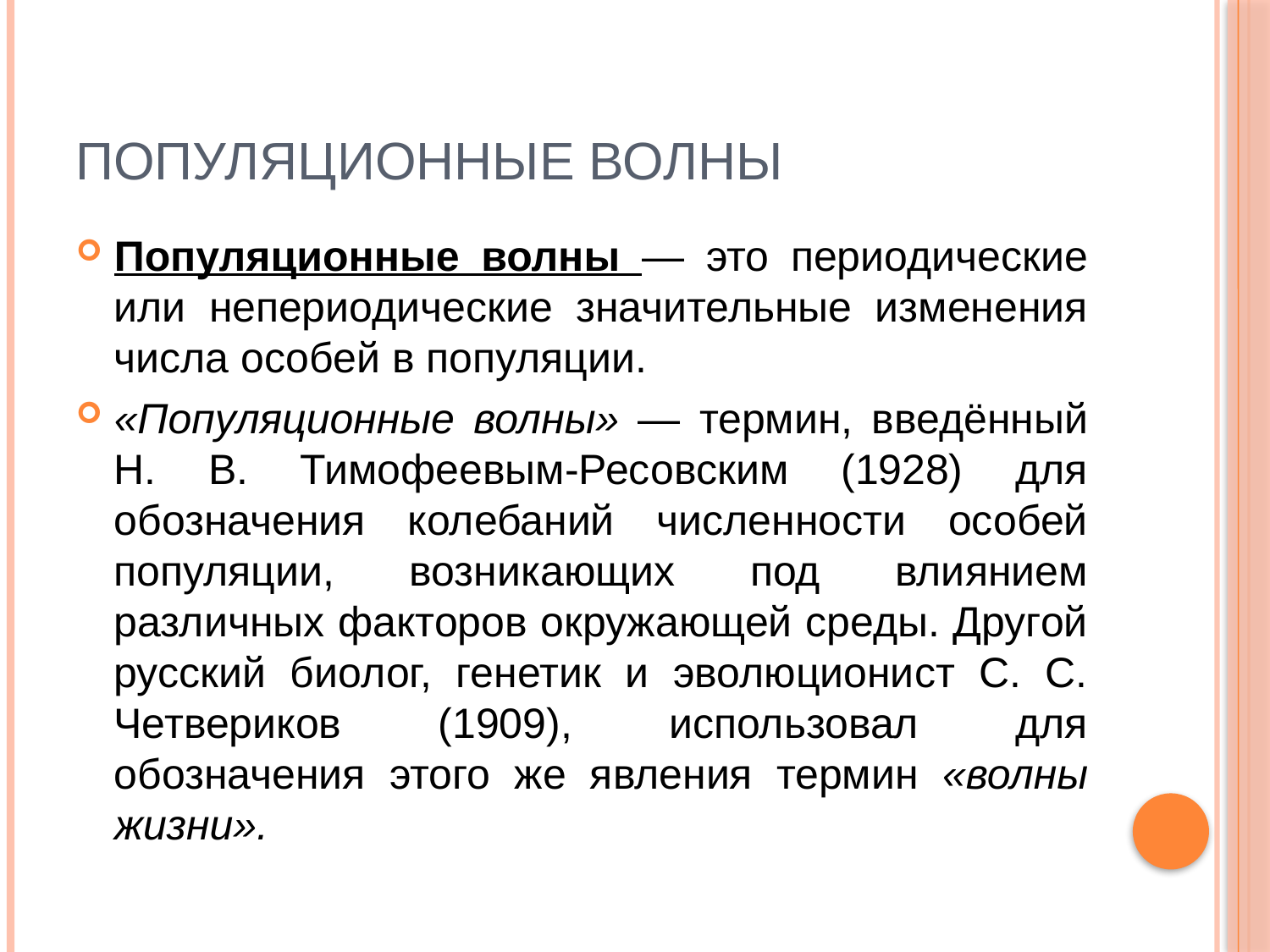

# Популяционные волны
Популяционные волны — это периодические или непериодические значительные изменения числа особей в популяции.
«Популяционные волны» — термин, введённый Н. В. Тимофеевым-Ресовским (1928) для обозначения колебаний численности особей популяции, возникающих под влиянием различных факторов окружающей среды. Другой русский биолог, генетик и эволюционист С. С. Четвериков (1909), использовал для обозначения этого же явления термин «волны жизни».